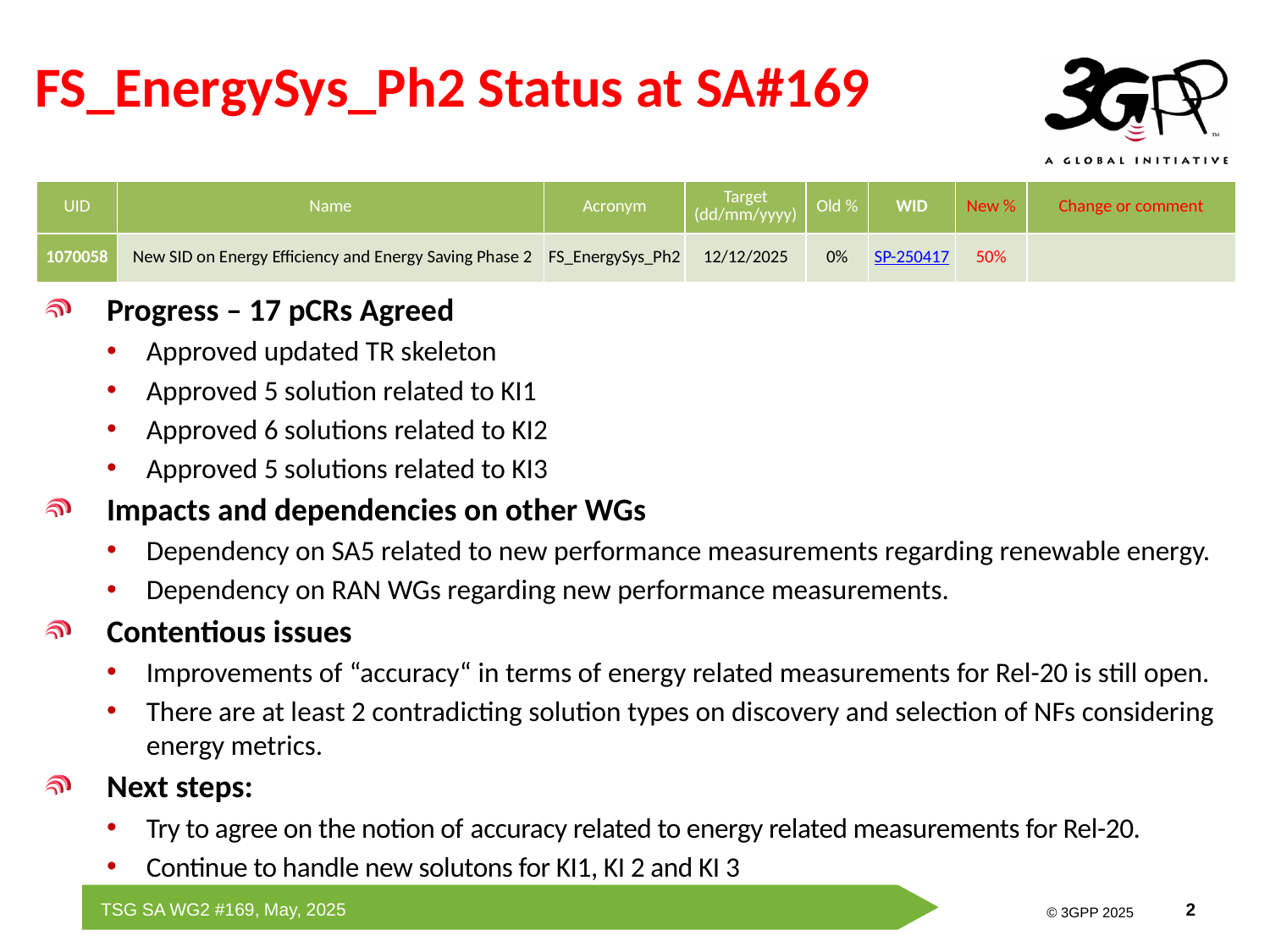

# FS_EnergySys_Ph2 Status at SA#169
| UID | Name | Acronym | Target (dd/mm/yyyy) | Old % | WID | New % | Change or comment |
| --- | --- | --- | --- | --- | --- | --- | --- |
| 1070058 | New SID on Energy Efficiency and Energy Saving Phase 2 | FS\_EnergySys\_Ph2 | 12/12/2025 | 0% | SP-250417 | 50% |  |
Progress – 17 pCRs Agreed
Approved updated TR skeleton
Approved 5 solution related to KI1
Approved 6 solutions related to KI2
Approved 5 solutions related to KI3
Impacts and dependencies on other WGs
Dependency on SA5 related to new performance measurements regarding renewable energy.
Dependency on RAN WGs regarding new performance measurements.
Contentious issues
Improvements of “accuracy“ in terms of energy related measurements for Rel-20 is still open.
There are at least 2 contradicting solution types on discovery and selection of NFs considering energy metrics.
Next steps:
Try to agree on the notion of accuracy related to energy related measurements for Rel-20.
Continue to handle new solutons for KI1, KI 2 and KI 3